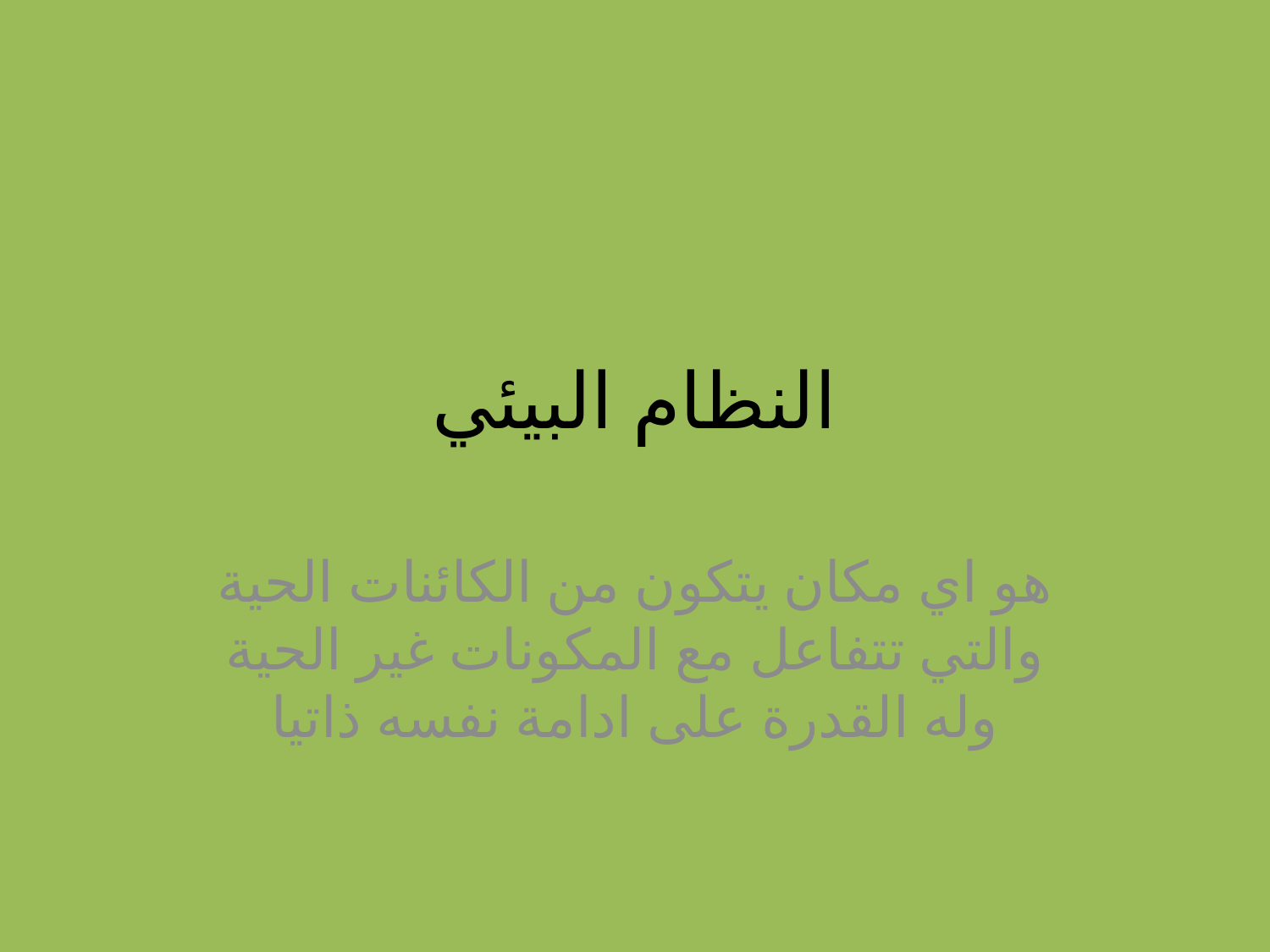

# النظام البيئي
هو اي مكان يتكون من الكائنات الحية والتي تتفاعل مع المكونات غير الحية وله القدرة على ادامة نفسه ذاتيا